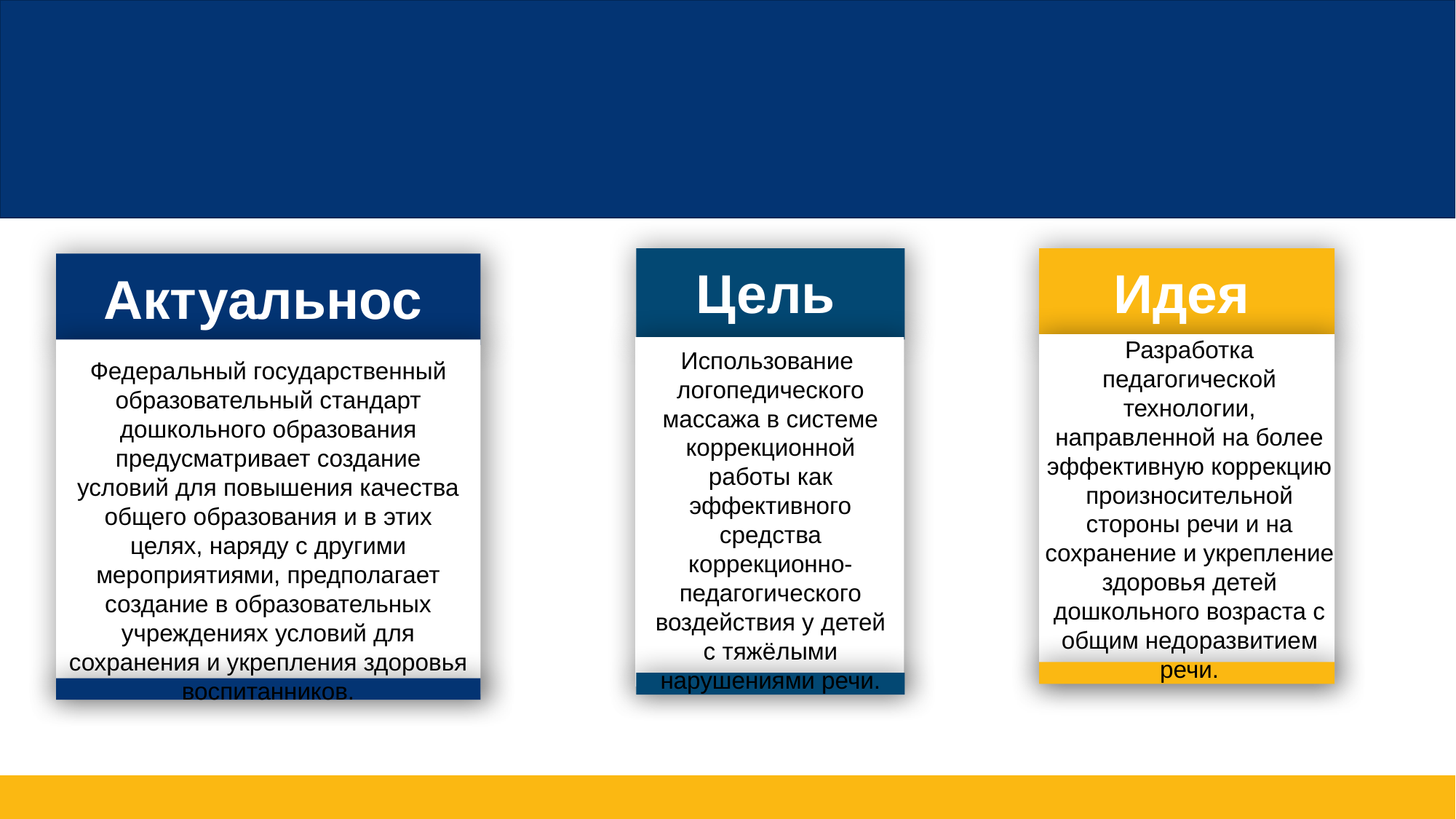

#

Цель
Идея
04
Актуальность
Разработка педагогической технологии, направленной на более эффективную коррекцию произносительной стороны речи и на сохранение и укрепление здоровья детей дошкольного возраста с общим недоразвитием речи.

Использование  логопедического массажа в системе коррекционной работы как эффективного средства коррекционно-педагогического воздействия у детей с тяжёлыми нарушениями речи.
Федеральный государственный образовательный стандарт дошкольного образования предусматривает создание условий для повышения качества общего образования и в этих целях, наряду с другими мероприятиями, предполагает создание в образовательных учреждениях условий для сохранения и укрепления здоровья воспитанников.